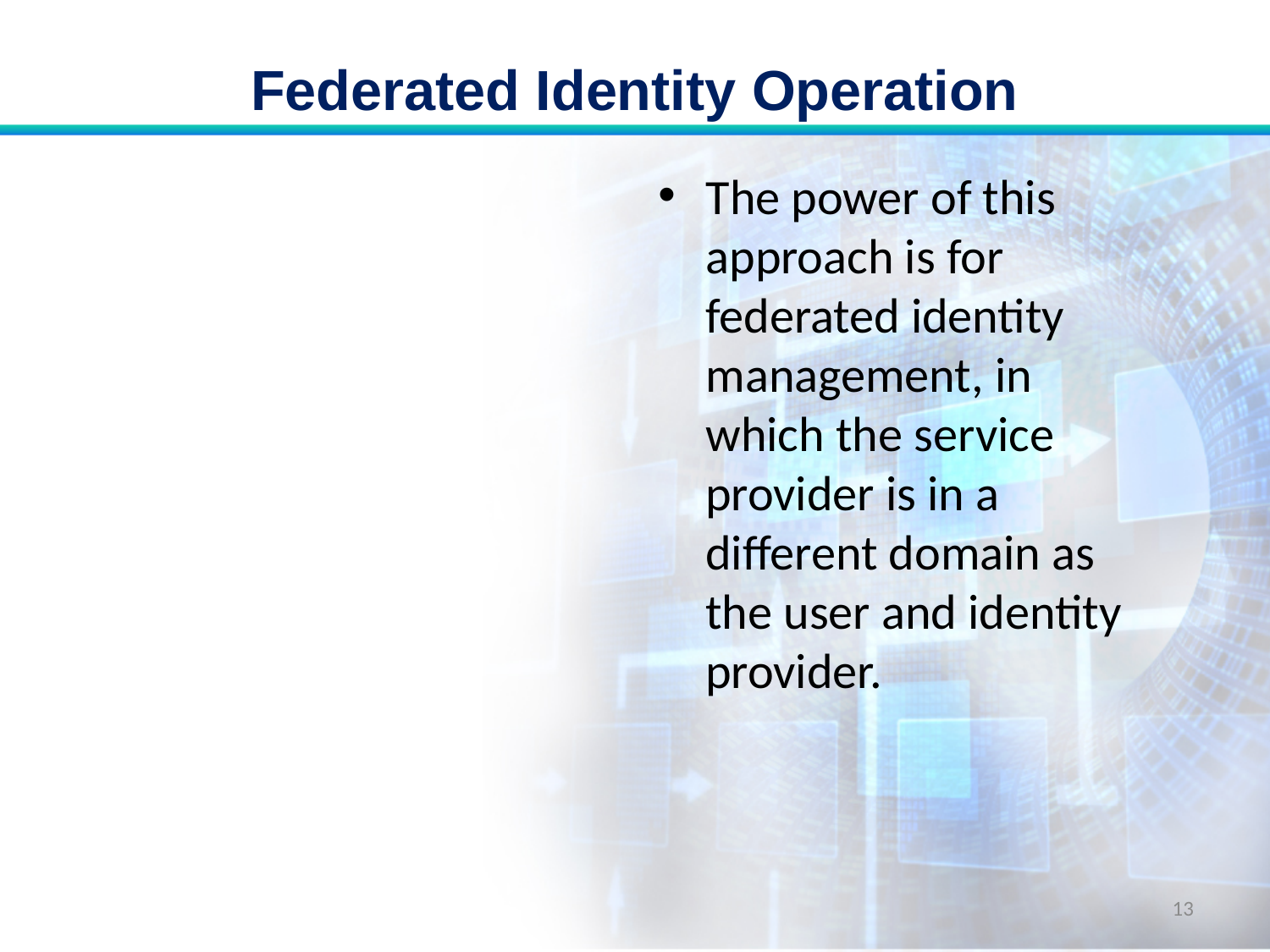

# Federated Identity Operation
The power of this approach is for federated identity management, in which the service provider is in a different domain as the user and identity provider.
13